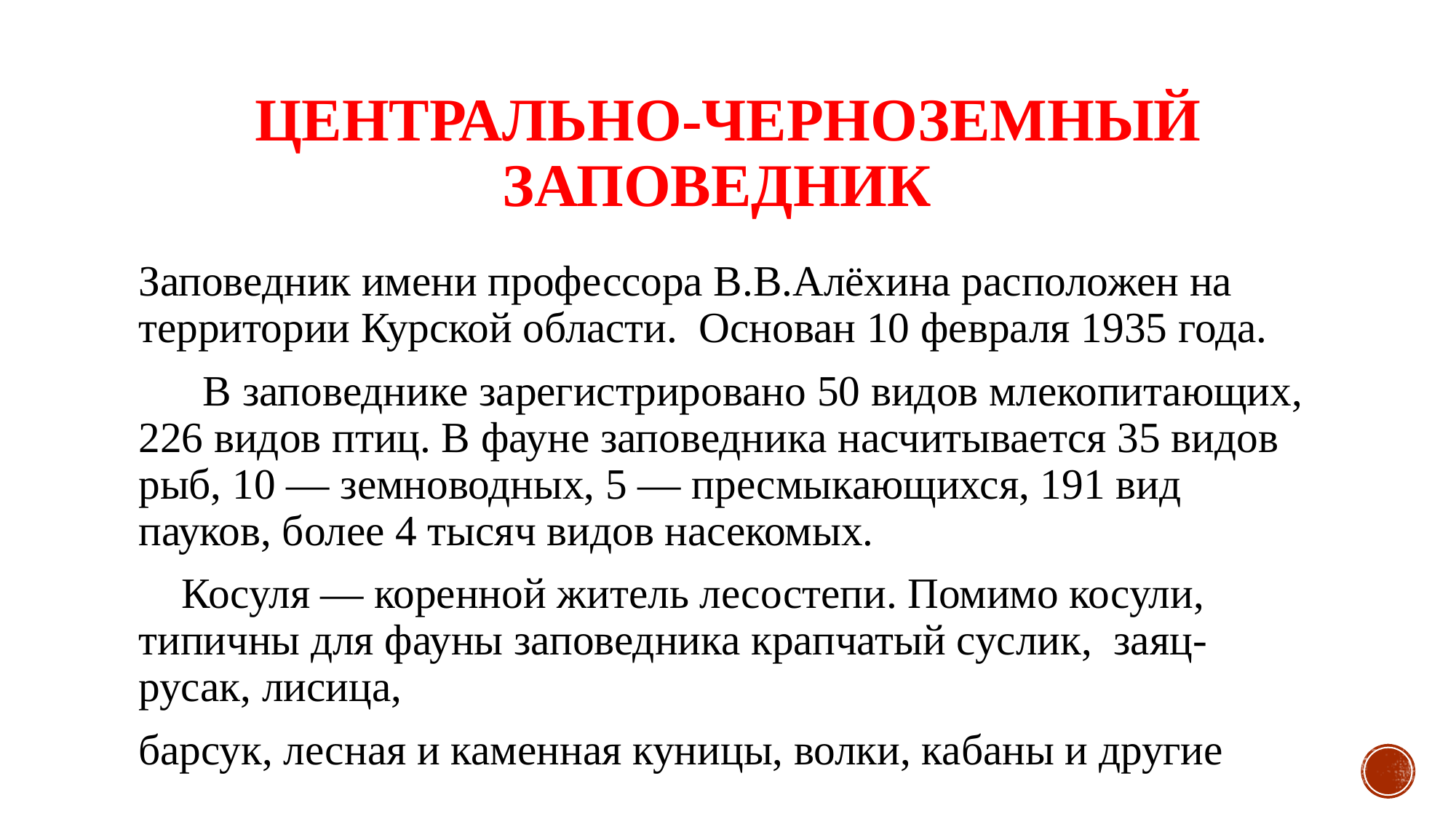

# Центрально-Черноземный заповедник
Заповедник имени профессора В.В.Алёхина расположен на территории Курской области.  Основан 10 февраля 1935 года.
      В заповеднике зарегистрировано 50 видов млекопитающих, 226 видов птиц. В фауне заповедника насчитывается 35 видов рыб, 10 — земноводных, 5 — пресмыкающихся, 191 вид пауков, более 4 тысяч видов насекомых.
    Косуля — коренной житель лесостепи. Помимо косули, типичны для фауны заповедника крапчатый суслик,  заяц-русак, лисица,
барсук, лесная и каменная куницы, волки, кабаны и другие